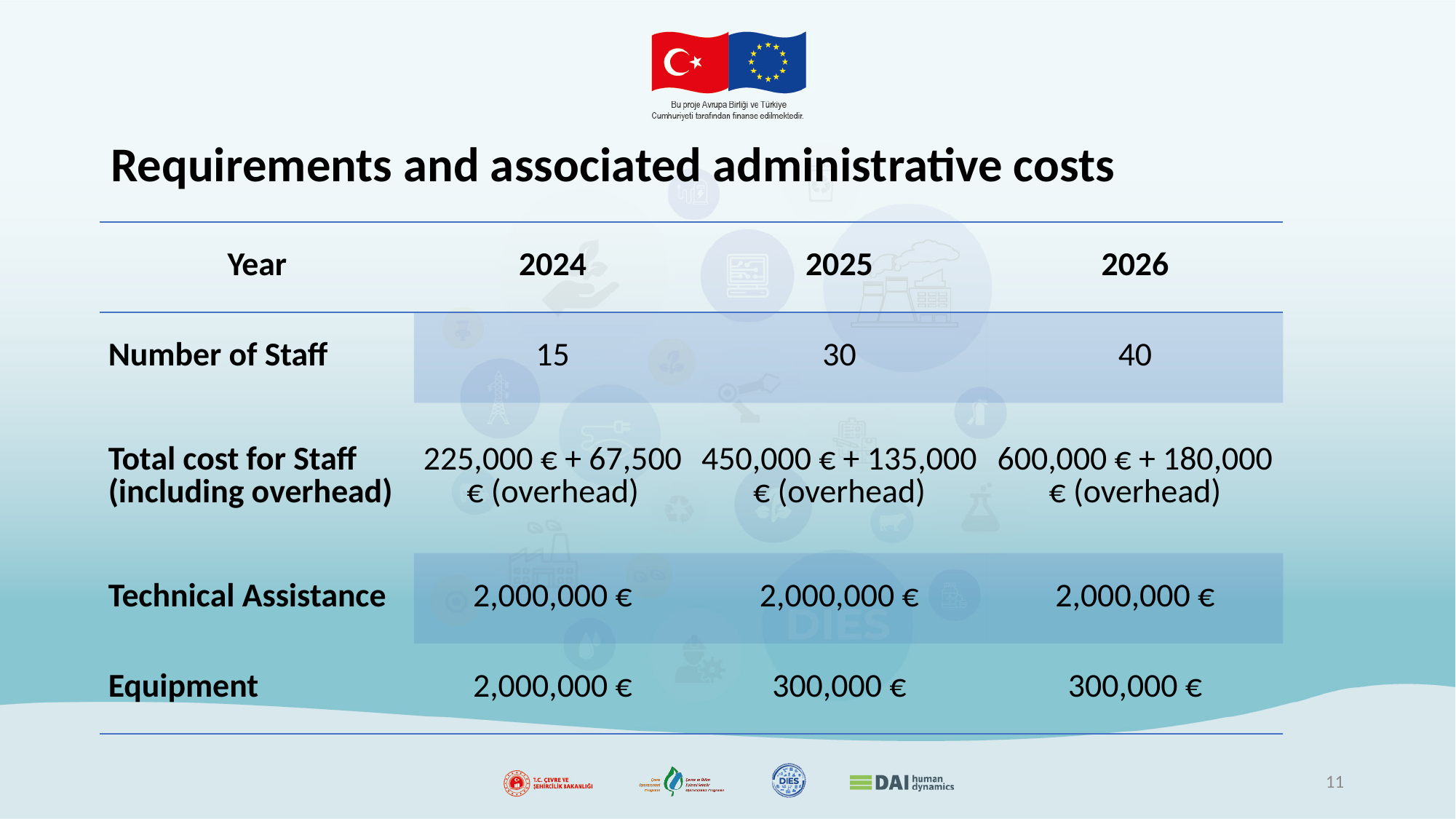

# Requirements and associated administrative costs
| Year | 2024 | 2025 | 2026 |
| --- | --- | --- | --- |
| Number of Staff | 15 | 30 | 40 |
| Total cost for Staff (including overhead) | 225,000 € + 67,500 € (overhead) | 450,000 € + 135,000 € (overhead) | 600,000 € + 180,000 € (overhead) |
| Technical Assistance | 2,000,000 € | 2,000,000 € | 2,000,000 € |
| Equipment | 2,000,000 € | 300,000 € | 300,000 € |
11